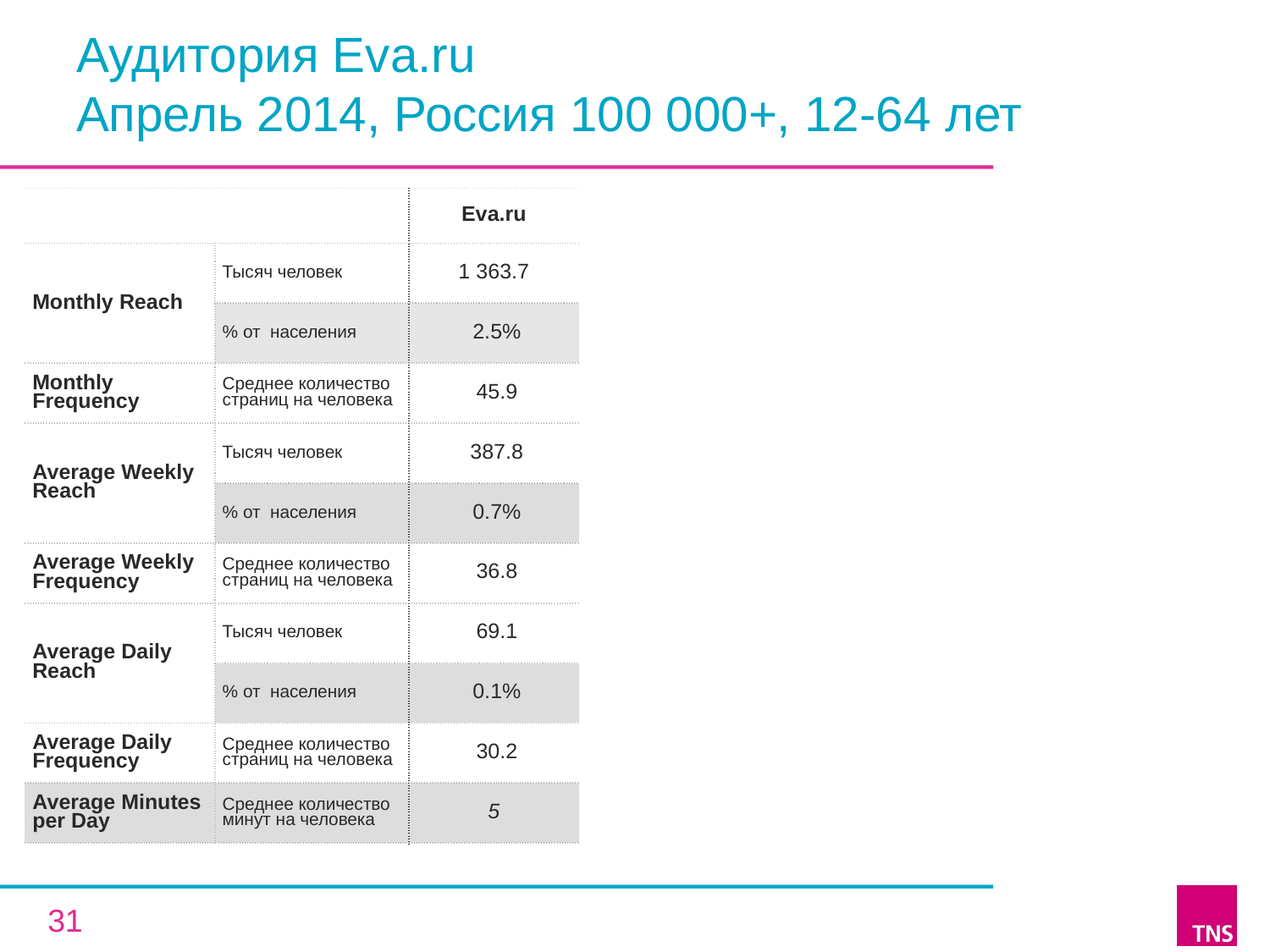

# Аудитория Eva.ru Апрель 2014, Россия 100 000+, 12-64 лет
|  |  | Eva.ru |
| --- | --- | --- |
| Monthly Reach | Тысяч человек | 1 363.7 |
|  | % от населения | 2.5% |
| Monthly Frequency | Среднее количество страниц на человека | 45.9 |
| Average Weekly Reach | Тысяч человек | 387.8 |
|  | % от населения | 0.7% |
| Average Weekly Frequency | Среднее количество страниц на человека | 36.8 |
| Average Daily Reach | Тысяч человек | 69.1 |
|  | % от населения | 0.1% |
| Average Daily Frequency | Среднее количество страниц на человека | 30.2 |
| Average Minutes per Day | Среднее количество минут на человека | 5 |

31